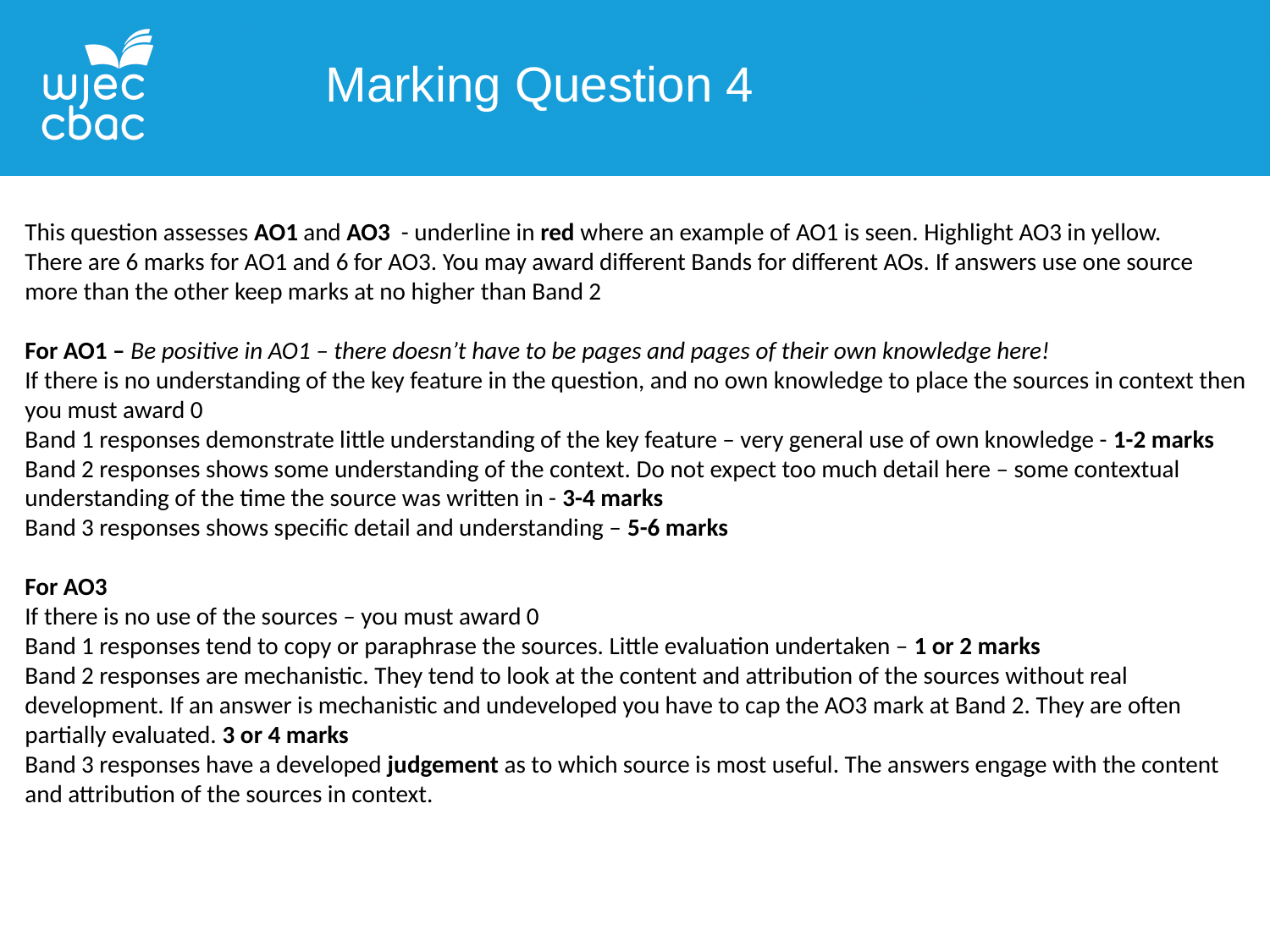

Marking Question 4

This question assesses AO1 and AO3  - underline in red where an example of AO1 is seen. Highlight AO3 in yellow.
There are 6 marks for AO1 and 6 for AO3. You may award different Bands for different AOs. If answers use one source more than the other keep marks at no higher than Band 2

For AO1 – Be positive in AO1 – there doesn’t have to be pages and pages of their own knowledge here!
If there is no understanding of the key feature in the question, and no own knowledge to place the sources in context then you must award 0
Band 1 responses demonstrate little understanding of the key feature – very general use of own knowledge - 1-2 marks
Band 2 responses shows some understanding of the context. Do not expect too much detail here – some contextual understanding of the time the source was written in - 3-4 marks
Band 3 responses shows specific detail and understanding – 5-6 marks

For AO3
If there is no use of the sources – you must award 0
Band 1 responses tend to copy or paraphrase the sources. Little evaluation undertaken – 1 or 2 marks
Band 2 responses are mechanistic. They tend to look at the content and attribution of the sources without real development. If an answer is mechanistic and undeveloped you have to cap the AO3 mark at Band 2. They are often partially evaluated. 3 or 4 marks
Band 3 responses have a developed judgement as to which source is most useful. The answers engage with the content and attribution of the sources in context.